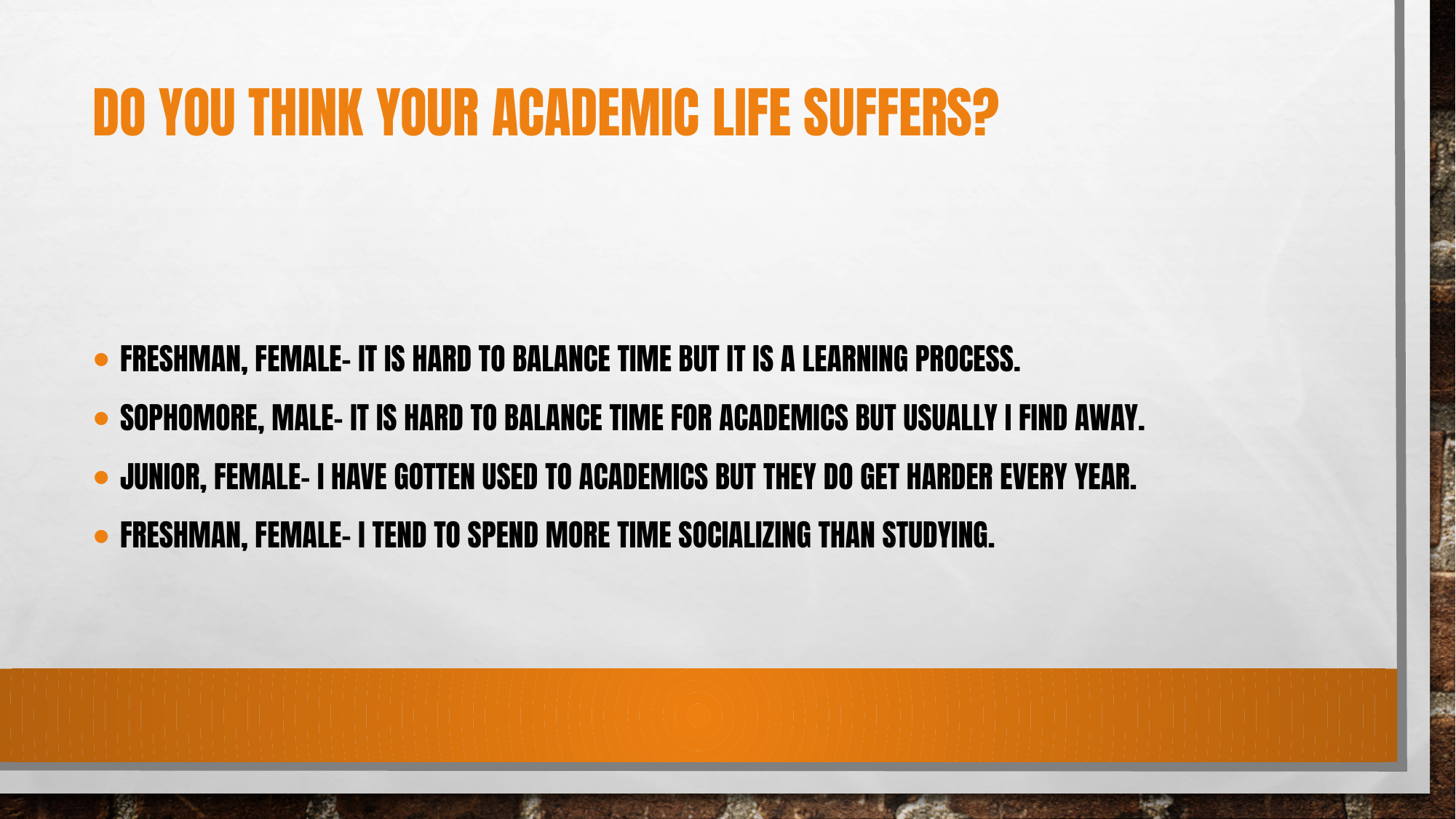

# Do you think your academic life suffers?
Freshman, female- It is hard to balance time but it is a learning process.
Sophomore, male- It is hard to balance time for academics but usually I find away.
Junior, female- I have gotten used to academics but they do get harder every year.
Freshman, female- I tend to spend more time socializing than studying.